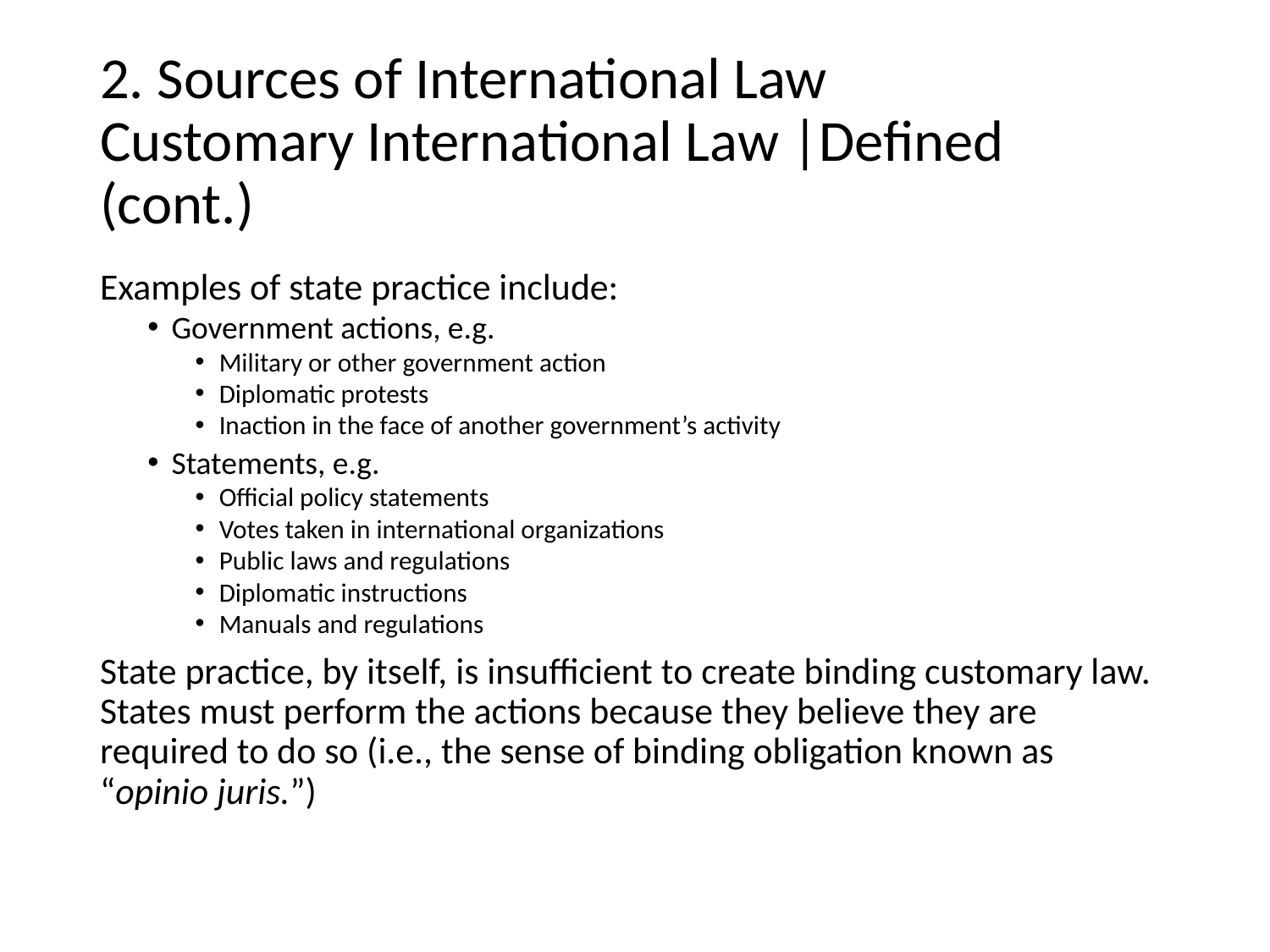

# 2. Sources of International Law Customary International Law |Defined (cont.)
Examples of state practice include:
Government actions, e.g.
Military or other government action
Diplomatic protests
Inaction in the face of another government’s activity

Statements, e.g.
Official policy statements
Votes taken in international organizations
Public laws and regulations
Diplomatic instructions
Manuals and regulations
State practice, by itself, is insufficient to create binding customary law. States must perform the actions because they believe they are required to do so (i.e., the sense of binding obligation known as “opinio juris.”)